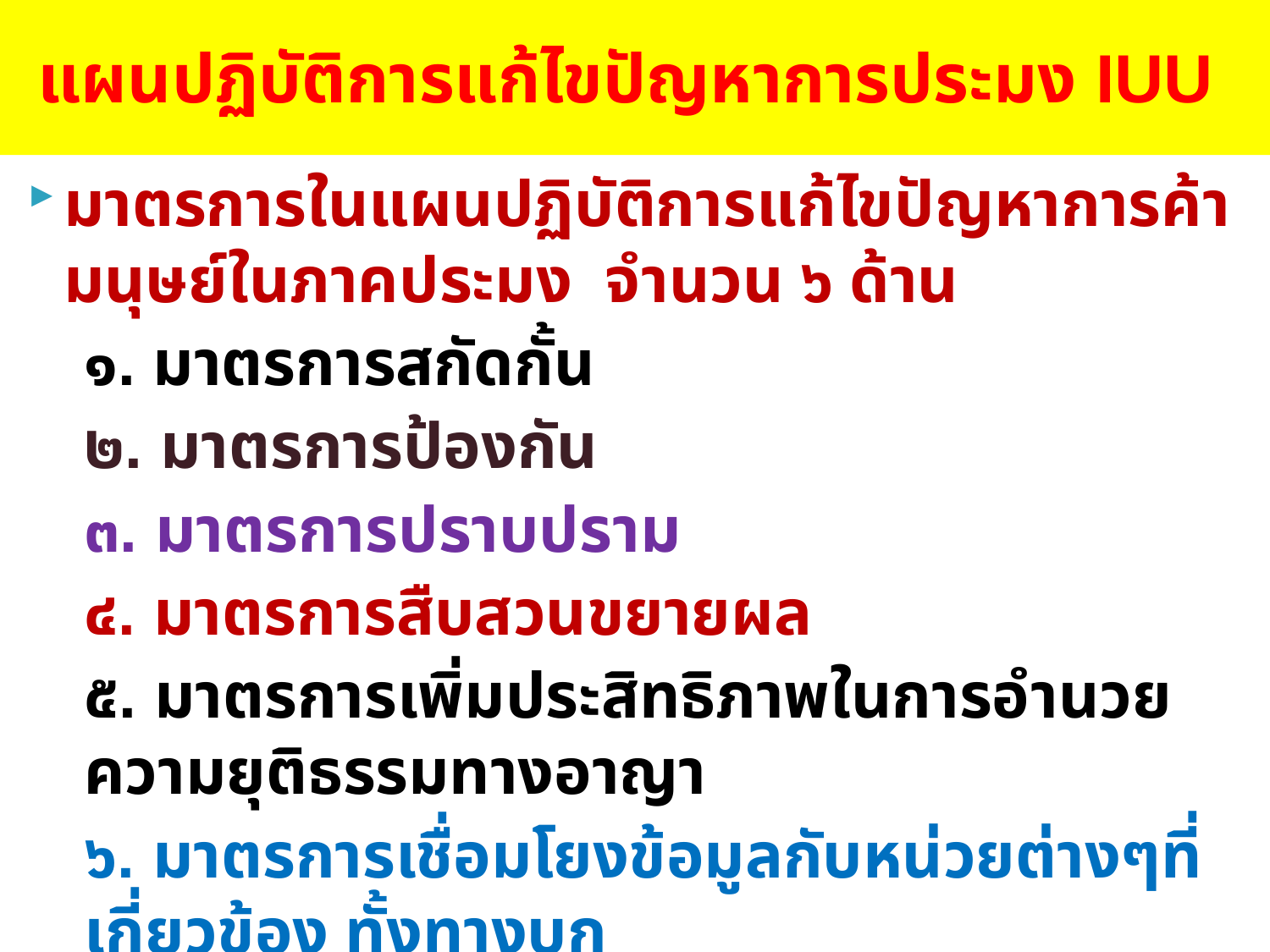

แผนปฏิบัติการแก้ไขปัญหาการประมง IUU
มาตรการในแผนปฏิบัติการแก้ไขปัญหาการค้ามนุษย์ในภาคประมง  จำนวน ๖ ด้าน
	๑. มาตรการสกัดกั้น
	๒. มาตรการป้องกัน
	๓. มาตรการปราบปราม
	๔. มาตรการสืบสวนขยายผล
	๕. มาตรการเพิ่มประสิทธิภาพในการอำนวยความยุติธรรมทางอาญา
	๖. มาตรการเชื่อมโยงข้อมูลกับหน่วยต่างๆที่เกี่ยวข้อง ทั้งทางบก
         และทางทะเล